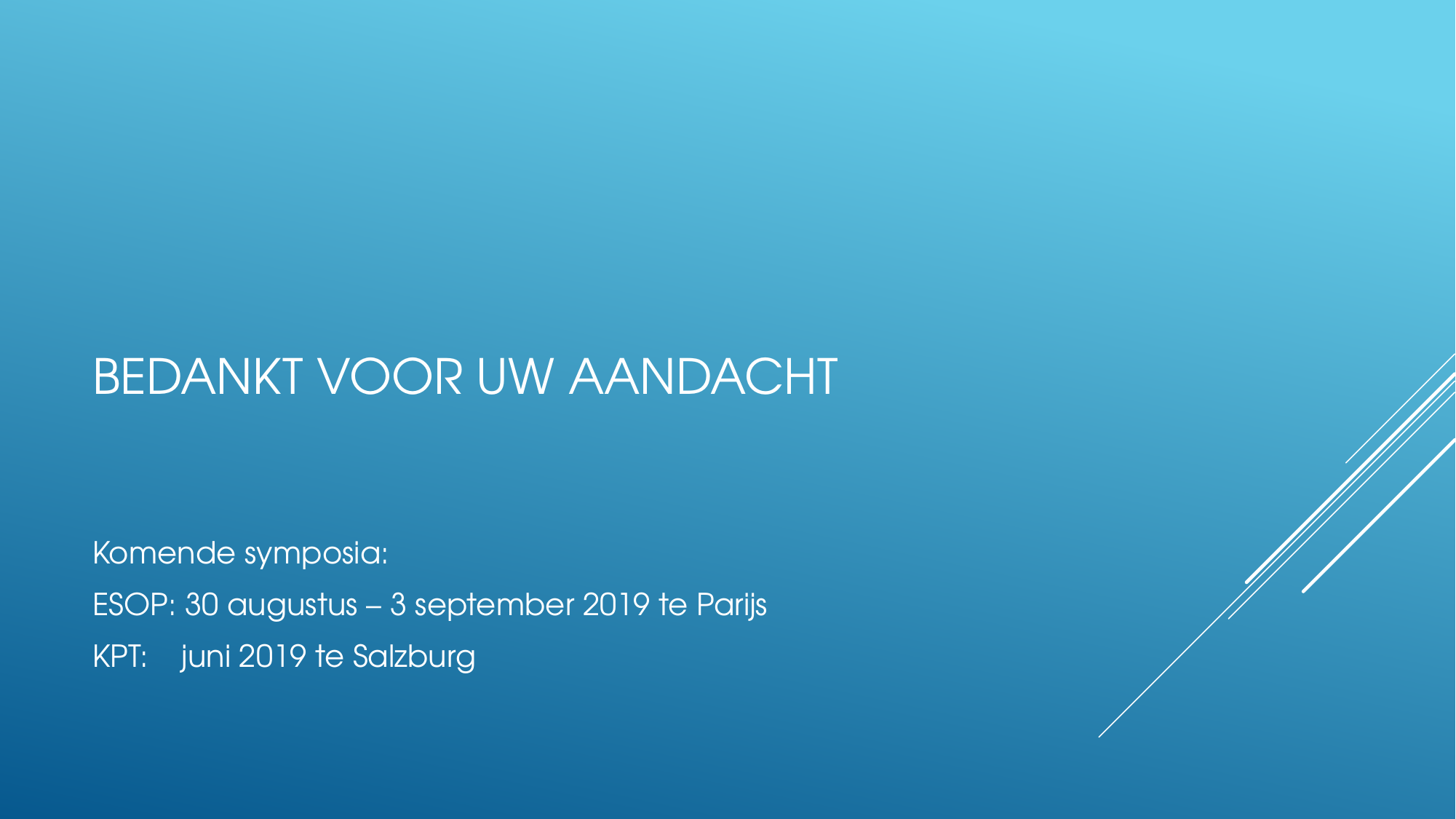

# Bedankt voor uw aandacht
Komende symposia:
ESOP: 30 augustus – 3 september 2019 te Parijs
KPT:    juni 2019 te Salzburg